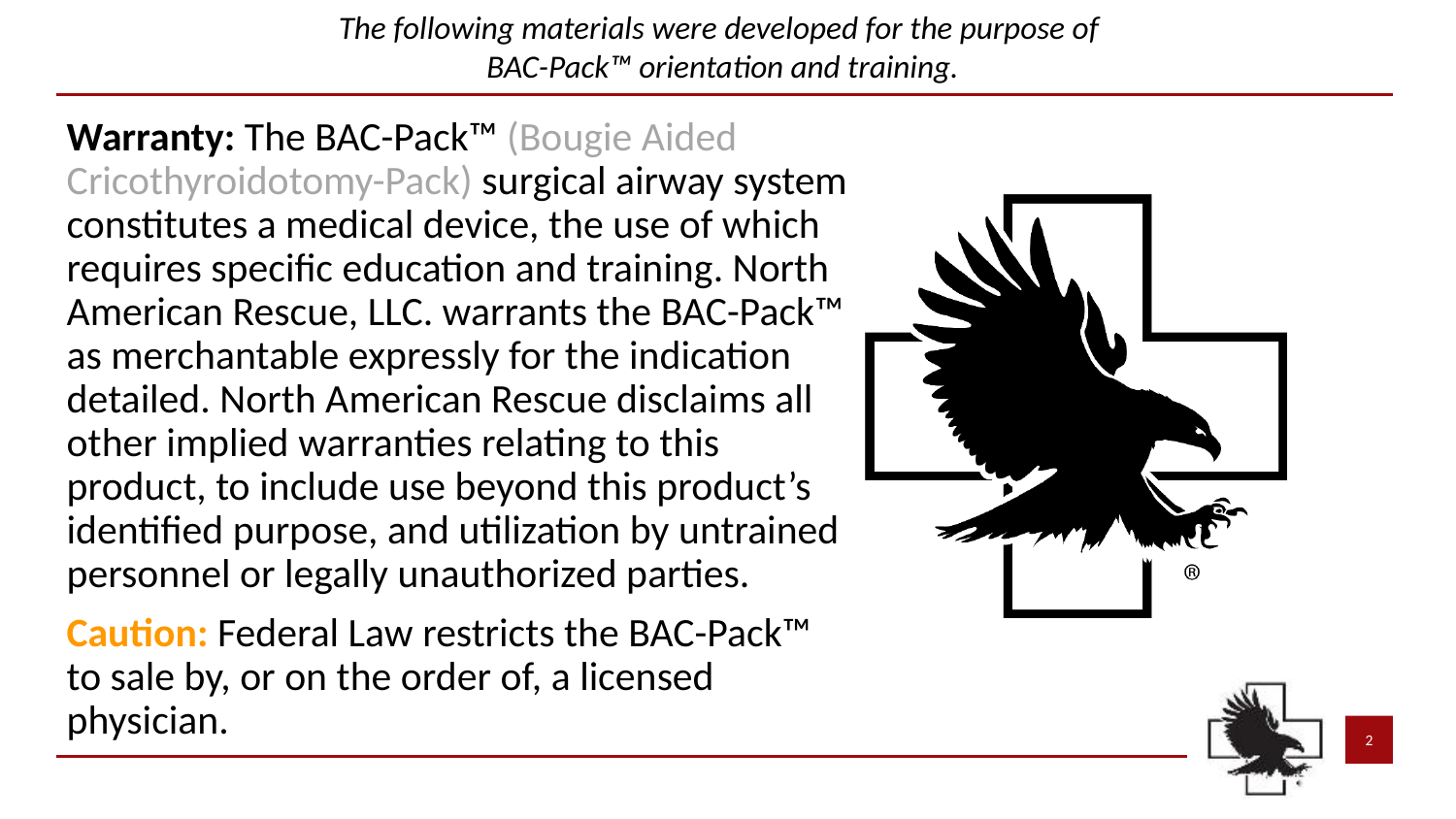

The following materials were developed for the purpose of
BAC-Pack™ orientation and training.
Warranty: The BAC-Pack™ (Bougie Aided Cricothyroidotomy-Pack) surgical airway system constitutes a medical device, the use of which requires specific education and training. North American Rescue, LLC. warrants the BAC-Pack™ as merchantable expressly for the indication detailed. North American Rescue disclaims all other implied warranties relating to this product, to include use beyond this product’s identified purpose, and utilization by untrained personnel or legally unauthorized parties.
Caution: Federal Law restricts the BAC-Pack™ to sale by, or on the order of, a licensed physician.
2